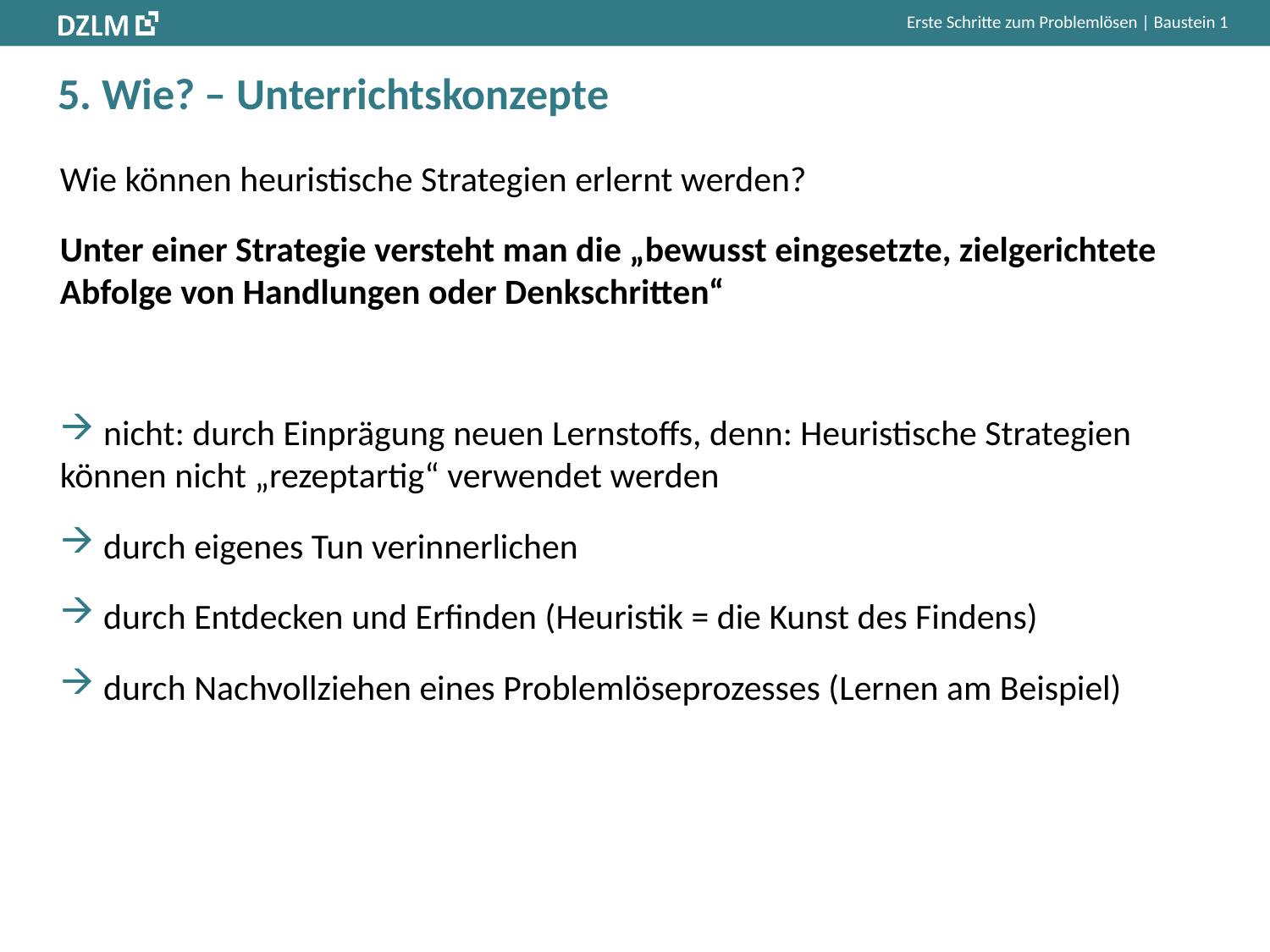

# 5. Wie? – Unterrichtskonzepte
Wie können heuristische Strategien erlernt werden?
Unter einer Strategie versteht man die „bewusst eingesetzte, zielgerichtete Abfolge von Handlungen oder Denkschritten“

 nicht: durch Einprägung neuen Lernstoffs, denn: Heuristische Strategien können nicht „rezeptartig“ verwendet werden
 durch eigenes Tun verinnerlichen
 durch Entdecken und Erfinden (Heuristik = die Kunst des Findens)
 durch Nachvollziehen eines Problemlöseprozesses (Lernen am Beispiel)